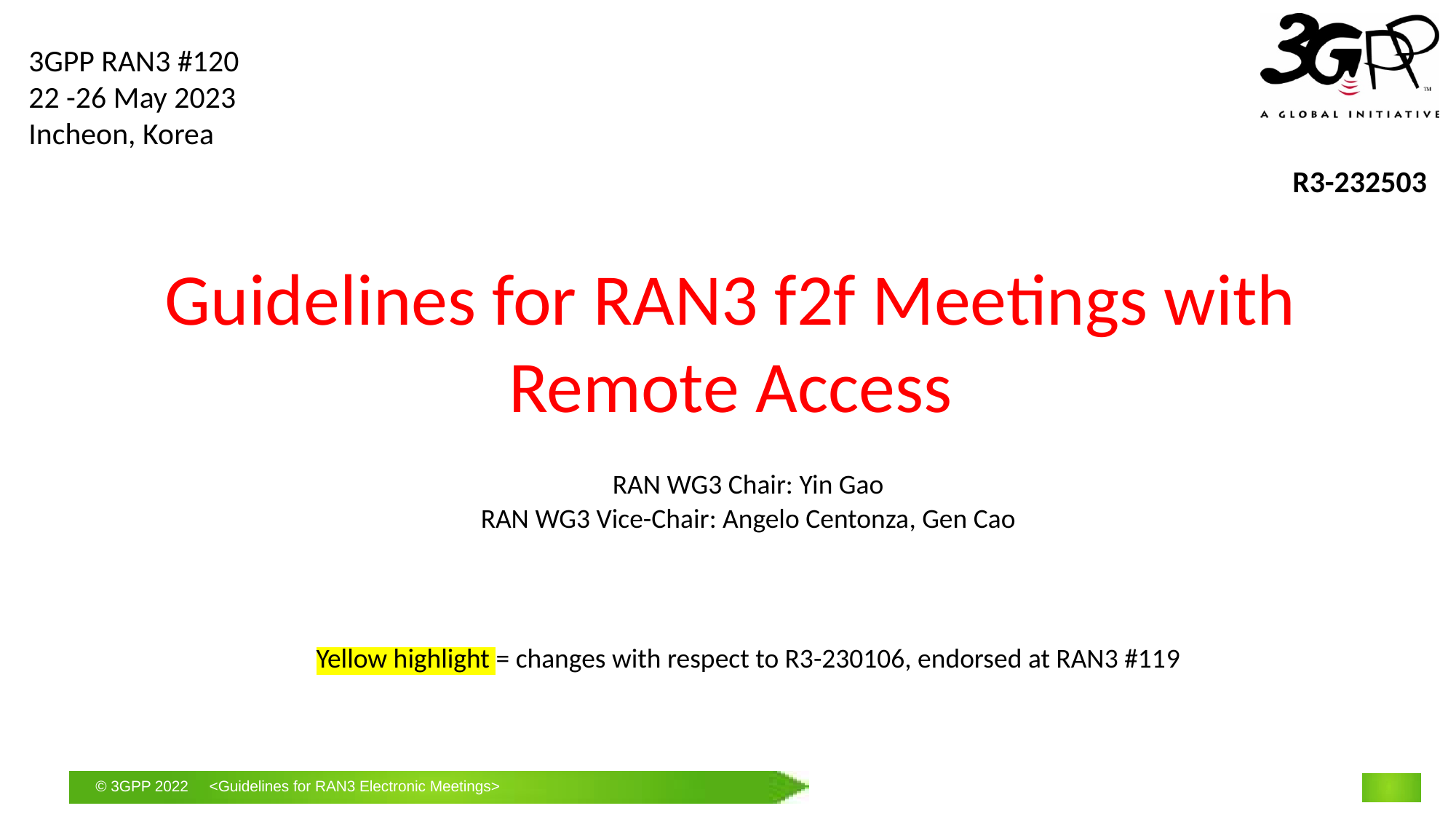

3GPP RAN3 #120
22 -26 May 2023
Incheon, Korea
R3-232503
# Guidelines for RAN3 f2f Meetings with Remote Access
RAN WG3 Chair: Yin Gao
RAN WG3 Vice-Chair: Angelo Centonza, Gen Cao

Yellow highlight = changes with respect to R3-230106, endorsed at RAN3 #119
1